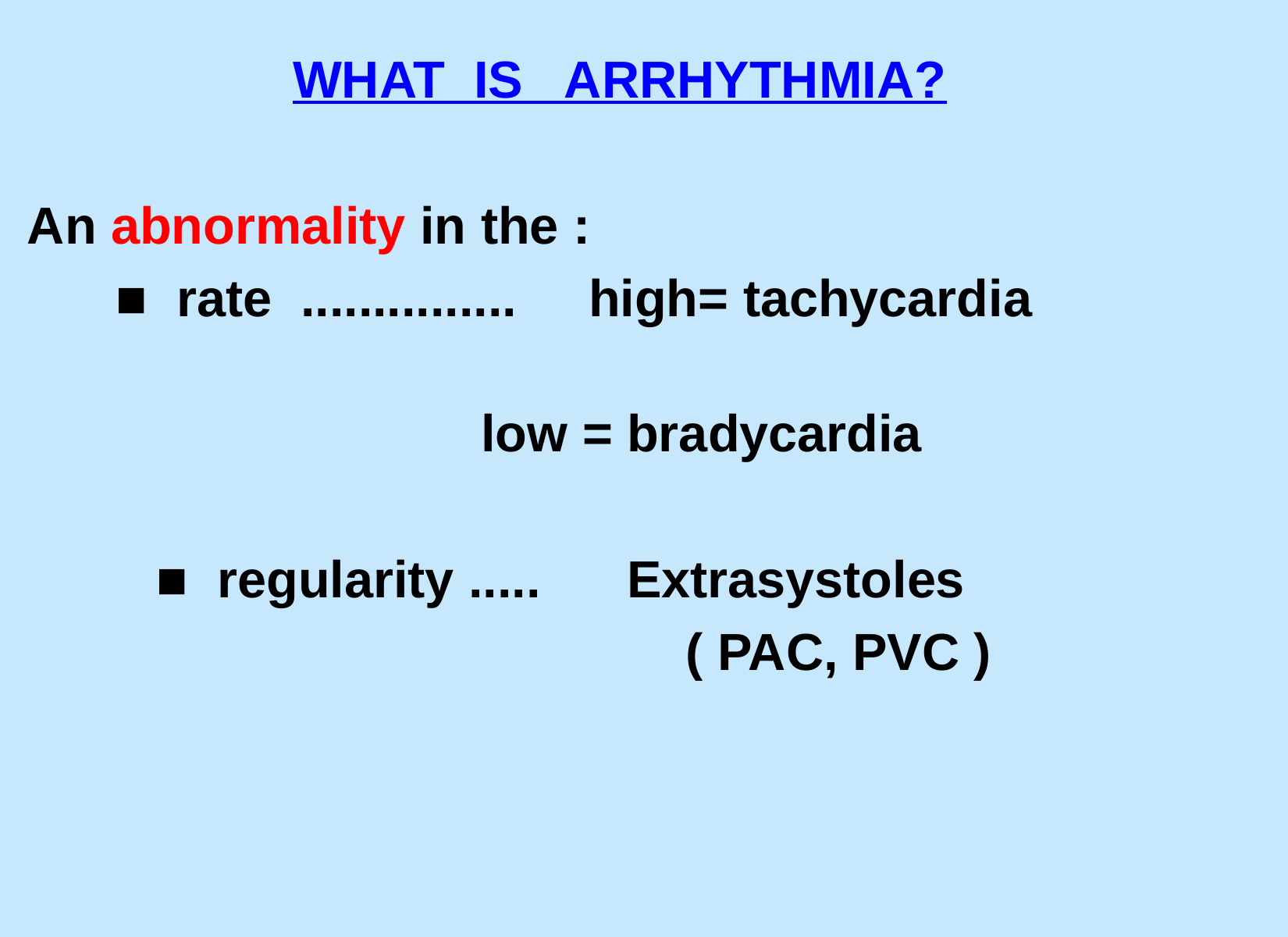

WHAT  IS   ARRHYTHMIA?

 An abnormality in the :
       ■  rate  ...............     high= tachycardia
                              low = bradycardia

          ■  regularity .....      Extrasystoles
                           ( PAC, PVC )

#